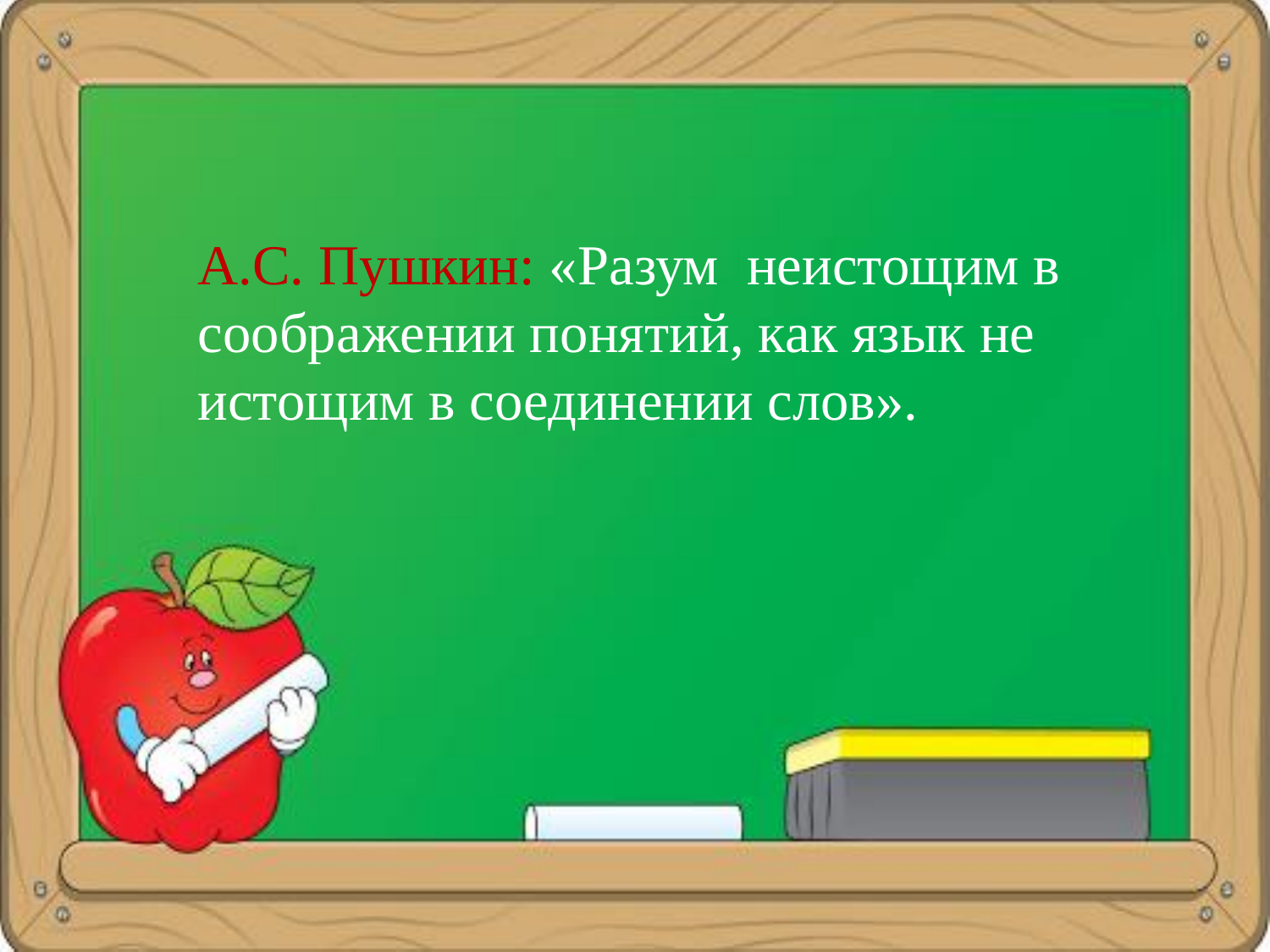

#
А.С. Пушкин: «Разум  неистощим в соображении понятий, как язык не истощим в соединении слов».